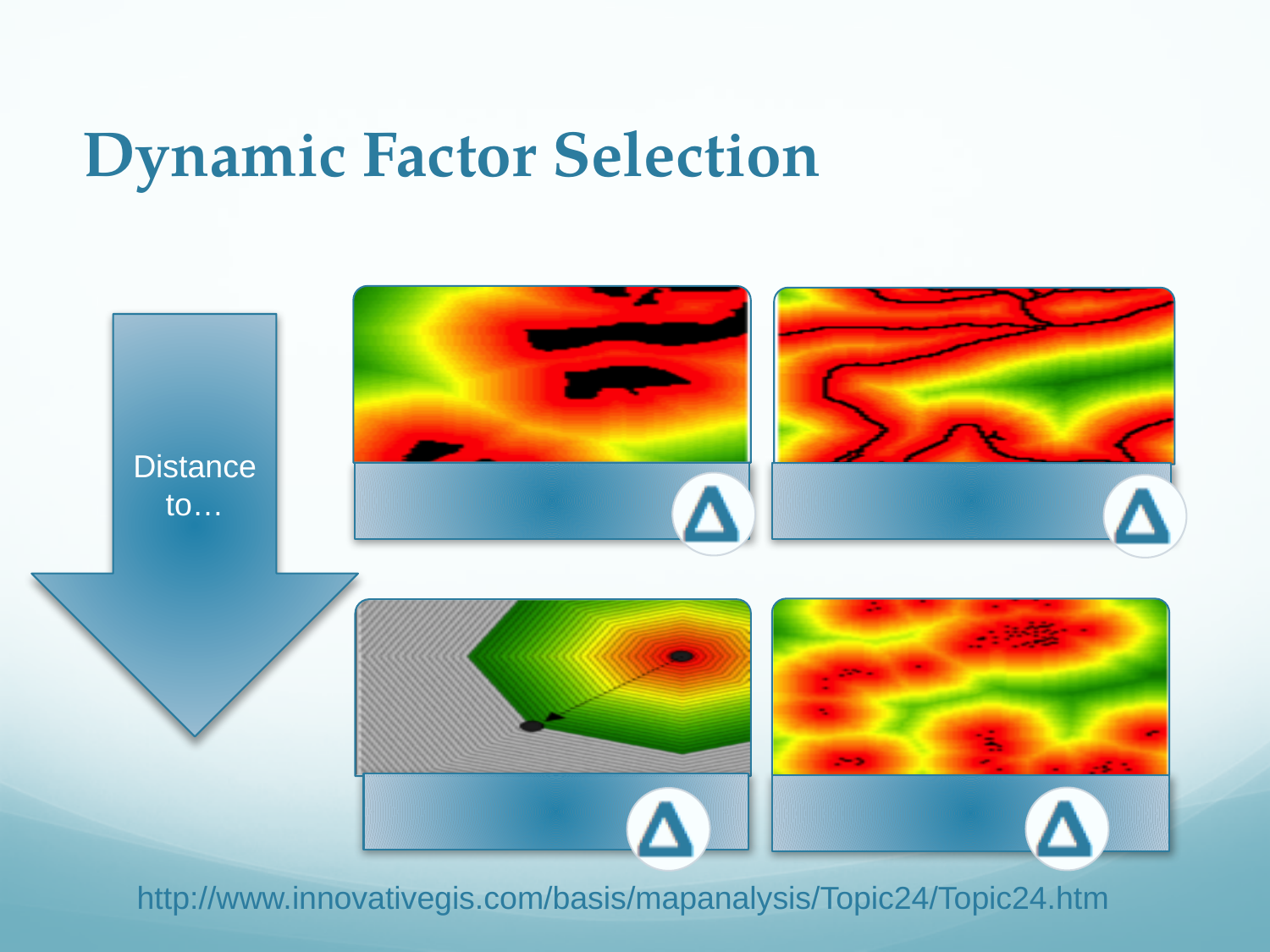

# Dynamic Factor Selection

Distance to…
http://www.innovativegis.com/basis/mapanalysis/Topic24/Topic24.htm